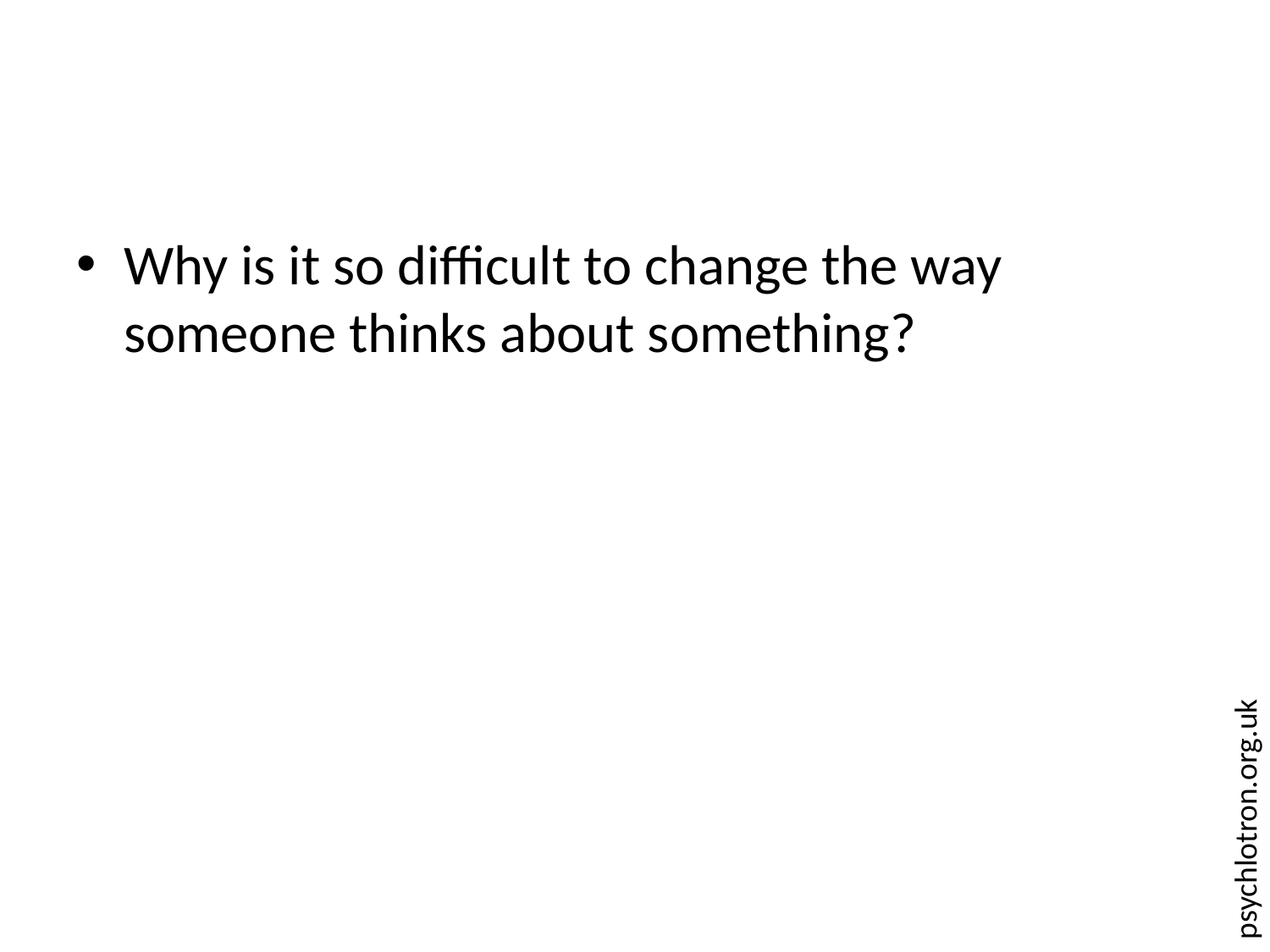

#
Why is it so difficult to change the way someone thinks about something?